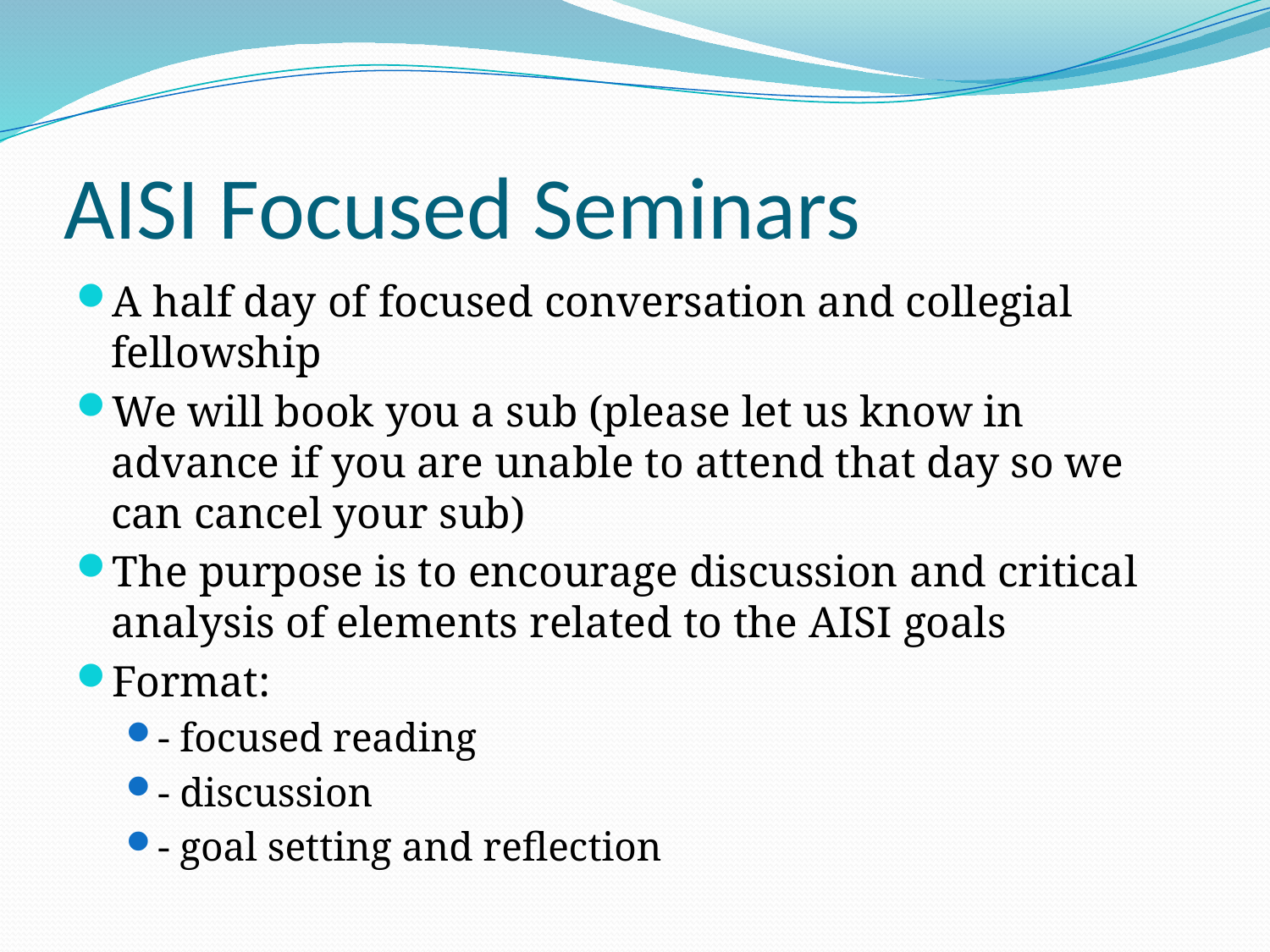

# AISI Focused Seminars
A half day of focused conversation and collegial fellowship
We will book you a sub (please let us know in advance if you are unable to attend that day so we can cancel your sub)
The purpose is to encourage discussion and critical analysis of elements related to the AISI goals
Format:
- focused reading
- discussion
- goal setting and reflection